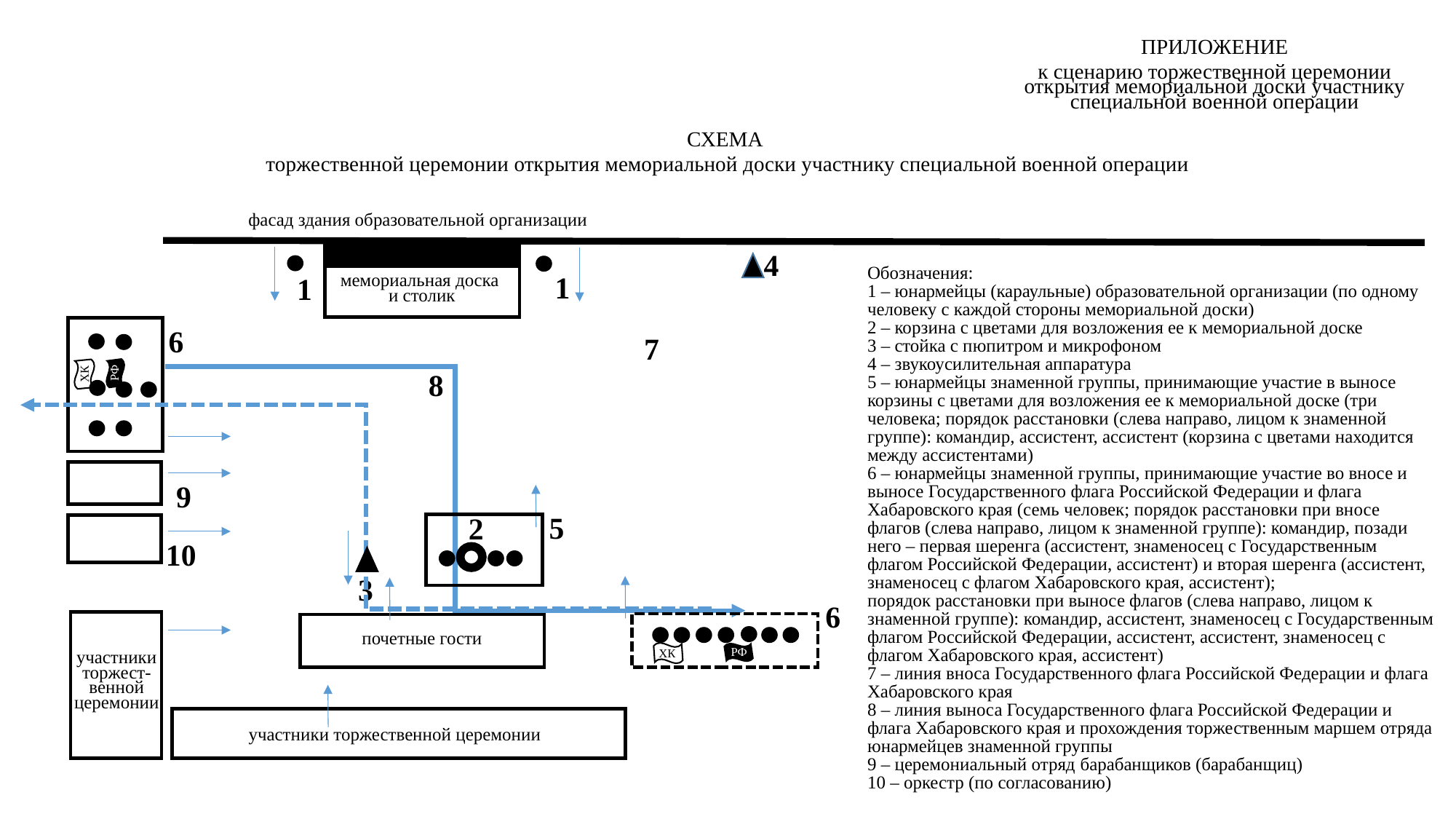

ПРИЛОЖЕНИЕ
к сценарию торжественной церемонии открытия мемориальной доски участнику специальной военной операции
СХЕМА
торжественной церемонии открытия мемориальной доски участнику специальной военной операции
фасад здания образовательной организации

4

Обозначения:
1 – юнармейцы (караульные) образовательной организации (по одному человеку с каждой стороны мемориальной доски)
2 – корзина с цветами для возложения ее к мемориальной доске
3 – стойка с пюпитром и микрофоном
4 – звукоусилительная аппаратура
5 – юнармейцы знаменной группы, принимающие участие в выносе корзины с цветами для возложения ее к мемориальной доске (три человека; порядок расстановки (слева направо, лицом к знаменной группе): командир, ассистент, ассистент (корзина с цветами находится между ассистентами)
6 – юнармейцы знаменной группы, принимающие участие во вносе и выносе Государственного флага Российской Федерации и флага Хабаровского края (семь человек; порядок расстановки при вносе флагов (слева направо, лицом к знаменной группе): командир, позади него – первая шеренга (ассистент, знаменосец с Государственным флагом Российской Федерации, ассистент) и вторая шеренга (ассистент, знаменосец с флагом Хабаровского края, ассистент);
порядок расстановки при выносе флагов (слева направо, лицом к знаменной группе): командир, ассистент, знаменосец с Государственным флагом Российской Федерации, ассистент, ассистент, знаменосец с флагом Хабаровского края, ассистент)
7 – линия вноса Государственного флага Российской Федерации и флага Хабаровского края
8 – линия выноса Государственного флага Российской Федерации и флага Хабаровского края и прохождения торжественным маршем отряда юнармейцев знаменной группы
9 – церемониальный отряд барабанщиков (барабанщиц)
10 – оркестр (по согласованию)
1
1
мемориальная доска
и столик
6

7

РФ
8
ХК

9

5
2

10

3
6

почетные гости
РФ
ХК

участники торжест-венной церемонии

участники торжественной церемонии